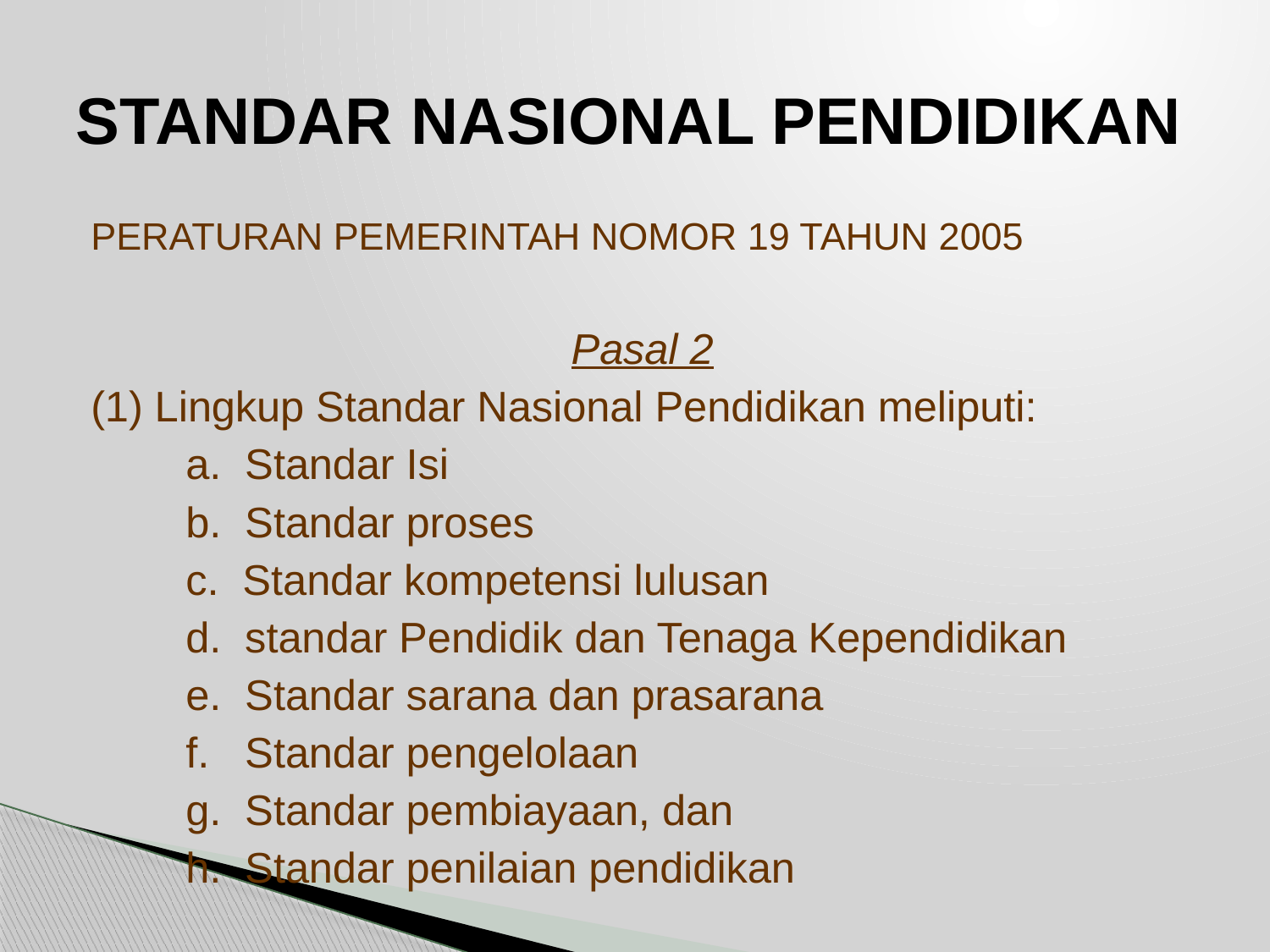

# STANDAR NASIONAL PENDIDIKAN
PERATURAN PEMERINTAH NOMOR 19 TAHUN 2005

Pasal 2
(1) Lingkup Standar Nasional Pendidikan meliputi:
        a.  Standar Isi
        b.  Standar proses
        c.  Standar kompetensi lulusan
        d.  standar Pendidik dan Tenaga Kependidikan
        e.  Standar sarana dan prasarana
        f.   Standar pengelolaan
        g.  Standar pembiayaan, dan
        h.  Standar penilaian pendidikan